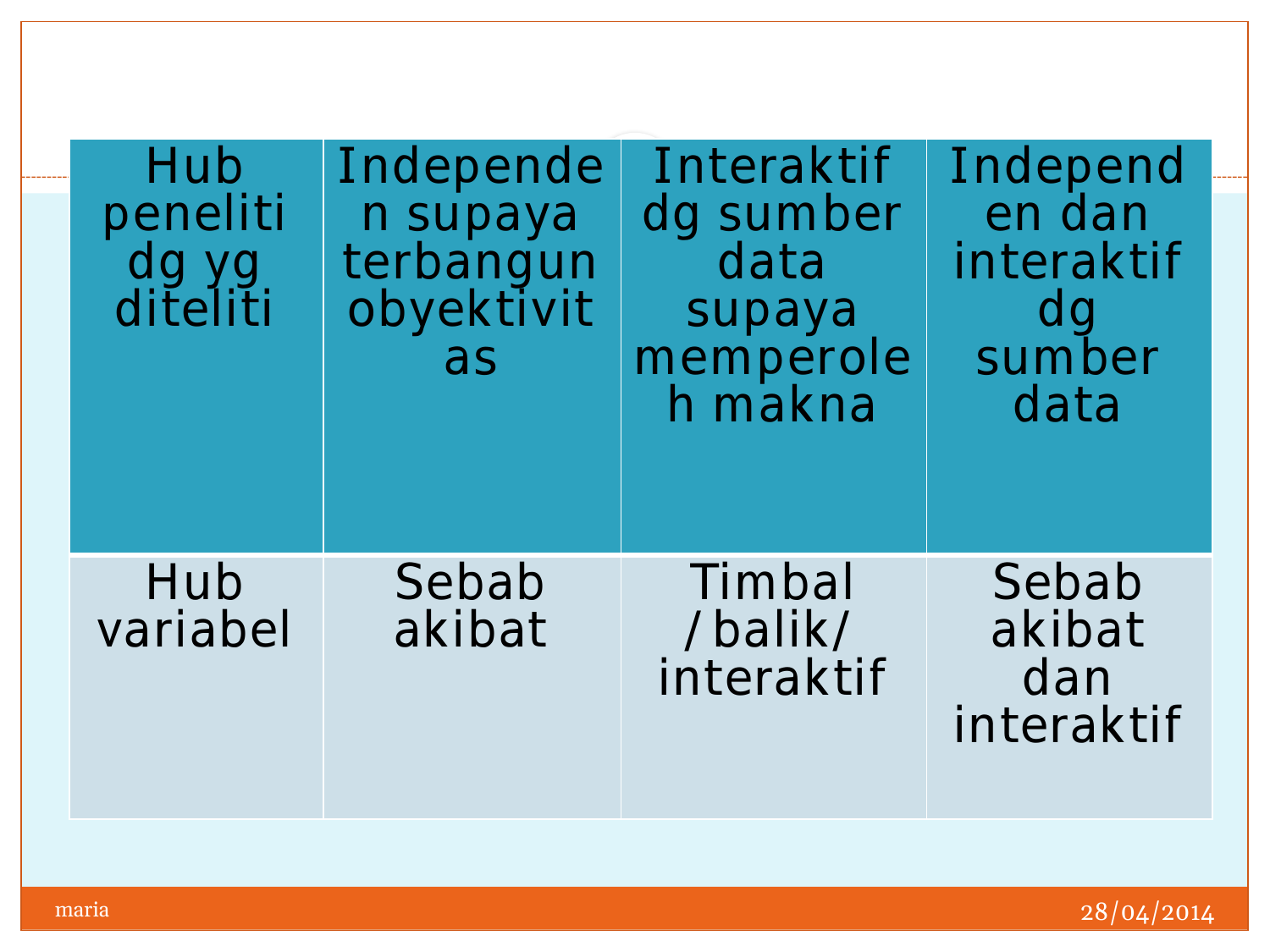

| Hub peneliti dg yg diteliti | Independen supaya terbangun obyektivitas | Interaktif dg sumber data supaya memperoleh makna | Independen dan interaktif dg sumber data |
| --- | --- | --- | --- |
| Hub variabel | Sebab akibat | Timbal /balik/ interaktif | Sebab akibat dan interaktif |
28/04/2014
maria